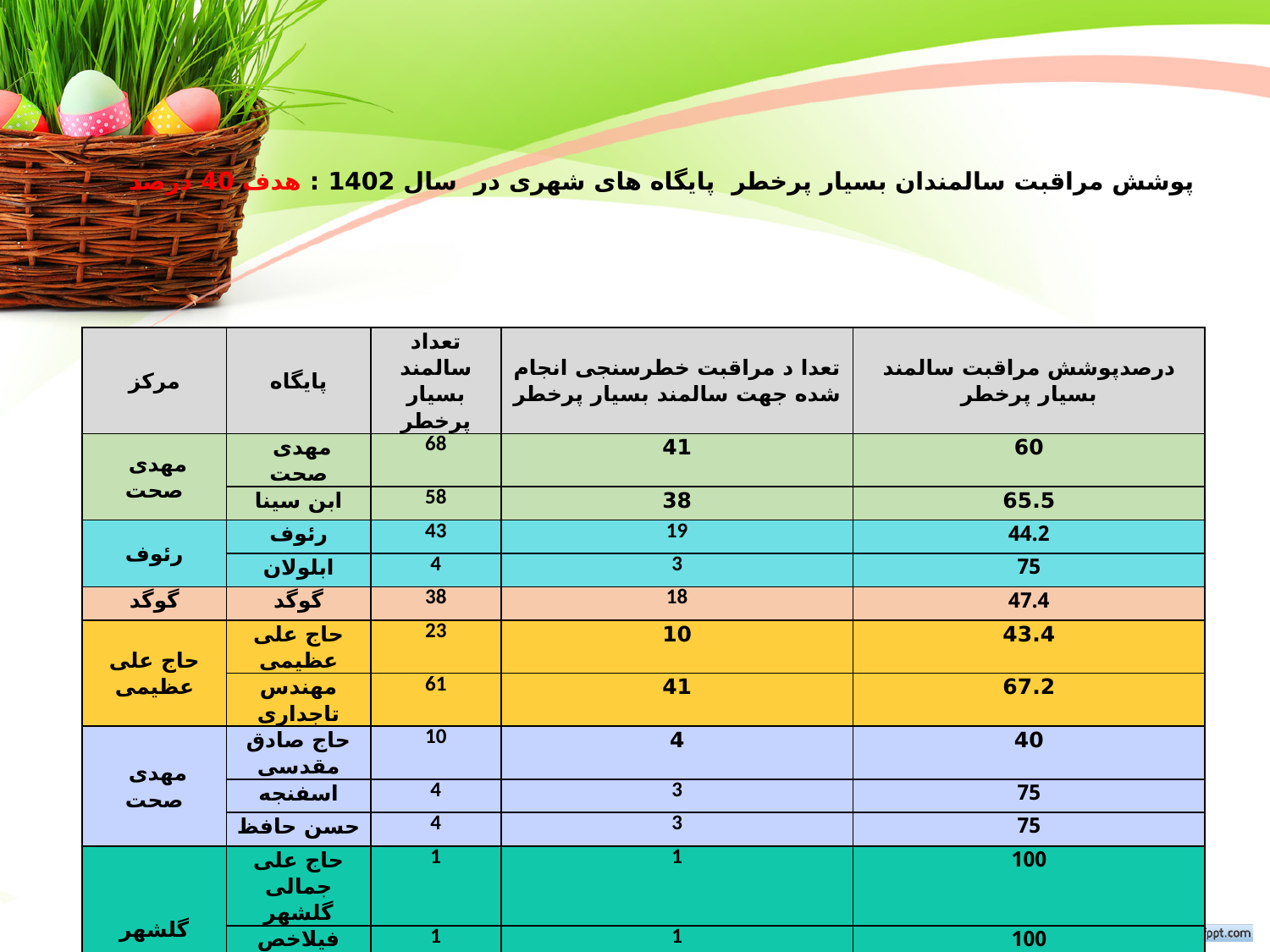

# پوشش مراقبت سالمندان بسیار پرخطر  پایگاه های شهری در  سال 1402 : هدف 40 درصد
| مرکز | پایگاه | تعداد سالمند بسیار پرخطر | تعدا د مراقبت خطرسنجی انجام شده جهت سالمند بسیار پرخطر | درصدپوشش مراقبت سالمند بسیار پرخطر |
| --- | --- | --- | --- | --- |
| مهدی صحت | مهدی صحت | 68 | 41 | 60 |
|  | ابن سینا | 58 | 38 | 65.5 |
| رئوف | رئوف | 43 | 19 | 44.2 |
|  | ابلولان | 4 | 3 | 75 |
| گوگد | گوگد | 38 | 18 | 47.4 |
| حاج علی عظیمی | حاج علی عظیمی | 23 | 10 | 43.4 |
|  | مهندس تاجداری | 61 | 41 | 67.2 |
| مهدی صحت | حاج صادق مقدسی | 10 | 4 | 40 |
|  | اسفنجه | 4 | 3 | 75 |
|  | حسن حافظ | 4 | 3 | 75 |
| گلشهر | حاج علی جمالی گلشهر | 1 | 1 | 100 |
|  | فیلاخص | 1 | 1 | 100 |
|  | پایگاه گلشهر | 41 | 31 | 75.6 |
| شهری |  | 356 | 213 | 62.3 |
| شهرستان |  | 475 | 328 | 69 |